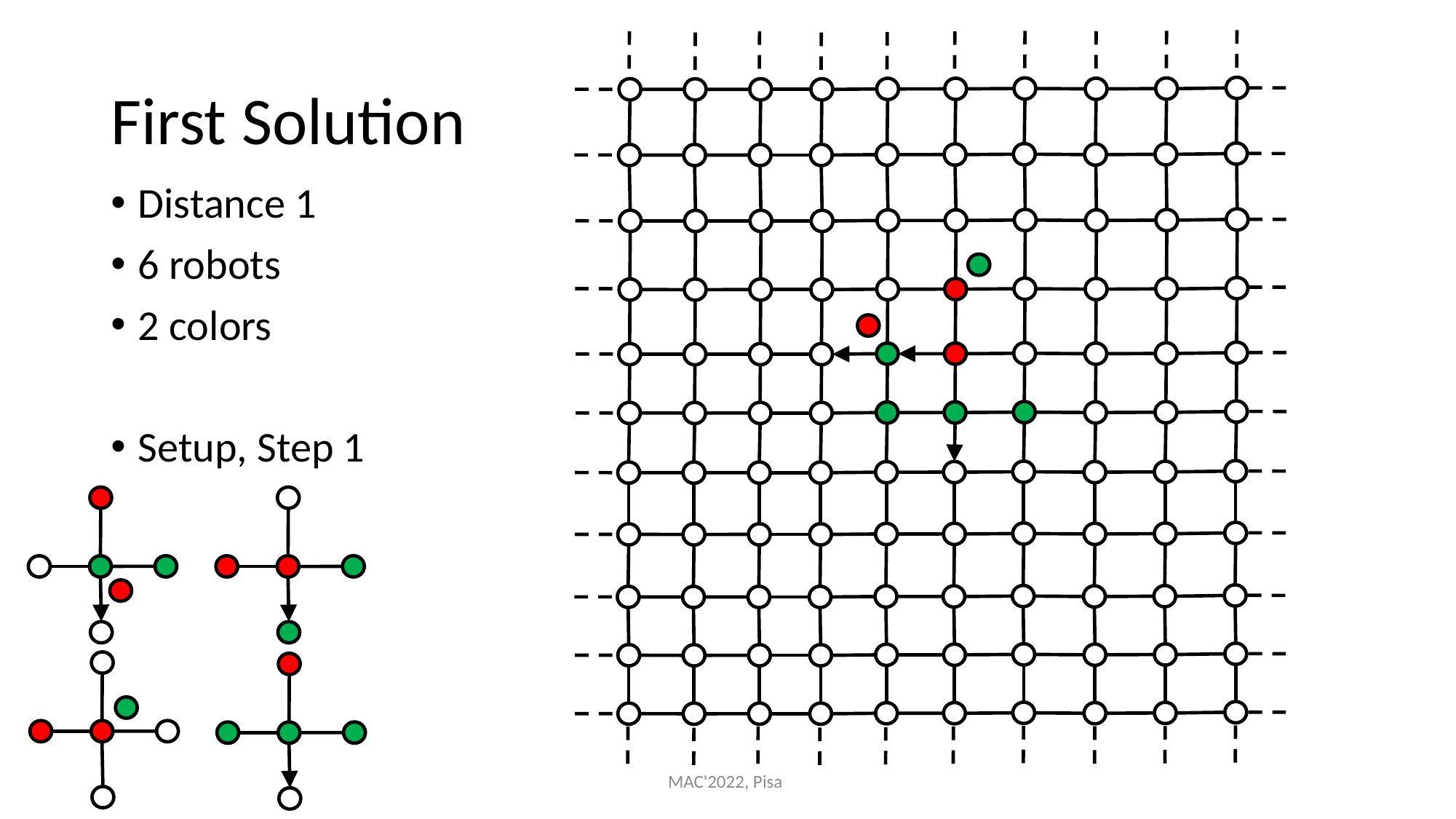

# First Solution
Distance 1
6 robots
2 colors

Setup, Step 1

MAC'2022, Pisa